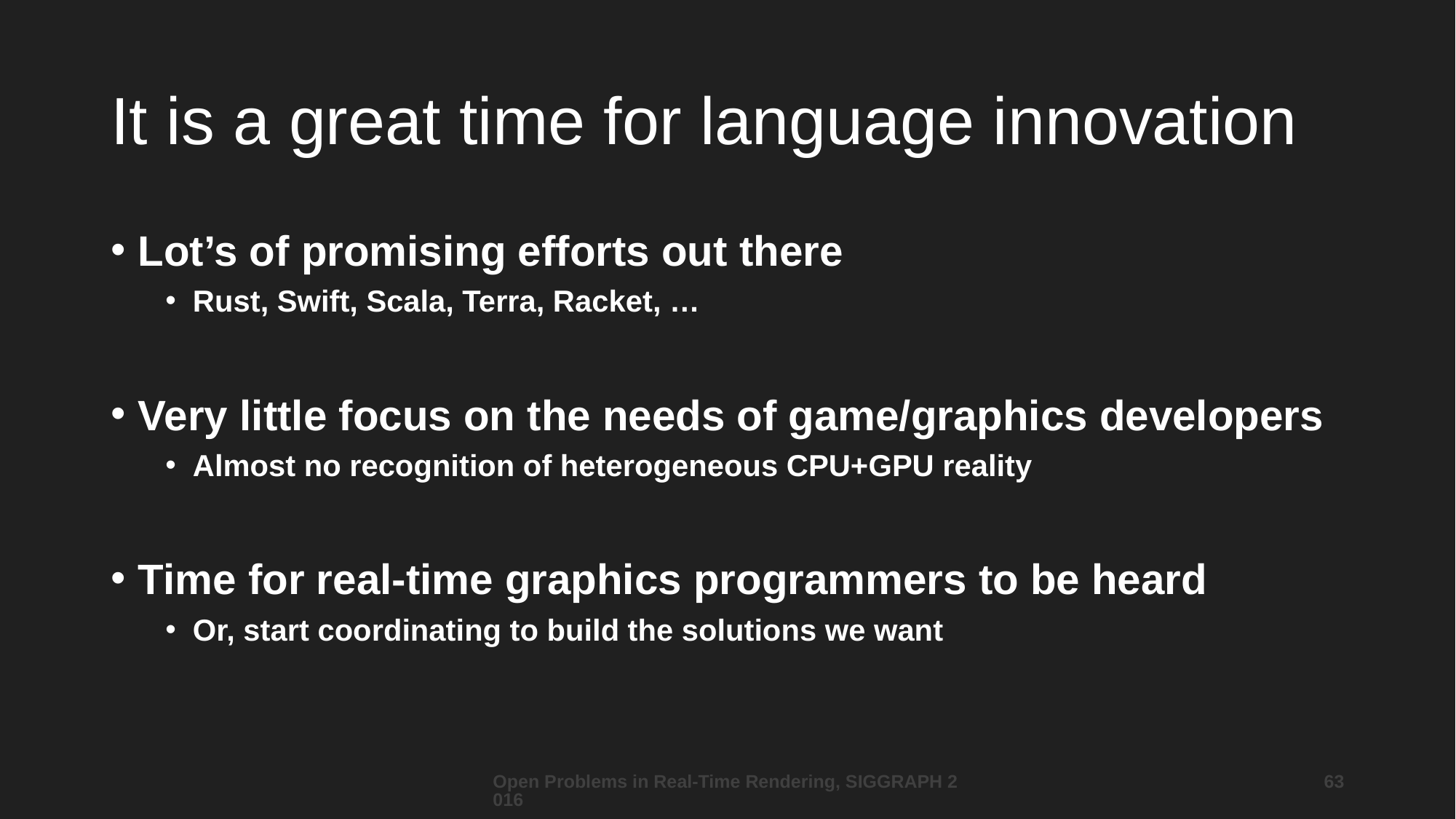

# It is a great time for language innovation
Lot’s of promising efforts out there
Rust, Swift, Scala, Terra, Racket, …

Very little focus on the needs of game/graphics developers
Almost no recognition of heterogeneous CPU+GPU reality

Time for real-time graphics programmers to be heard
Or, start coordinating to build the solutions we want

Open Problems in Real-Time Rendering, SIGGRAPH 2016
63